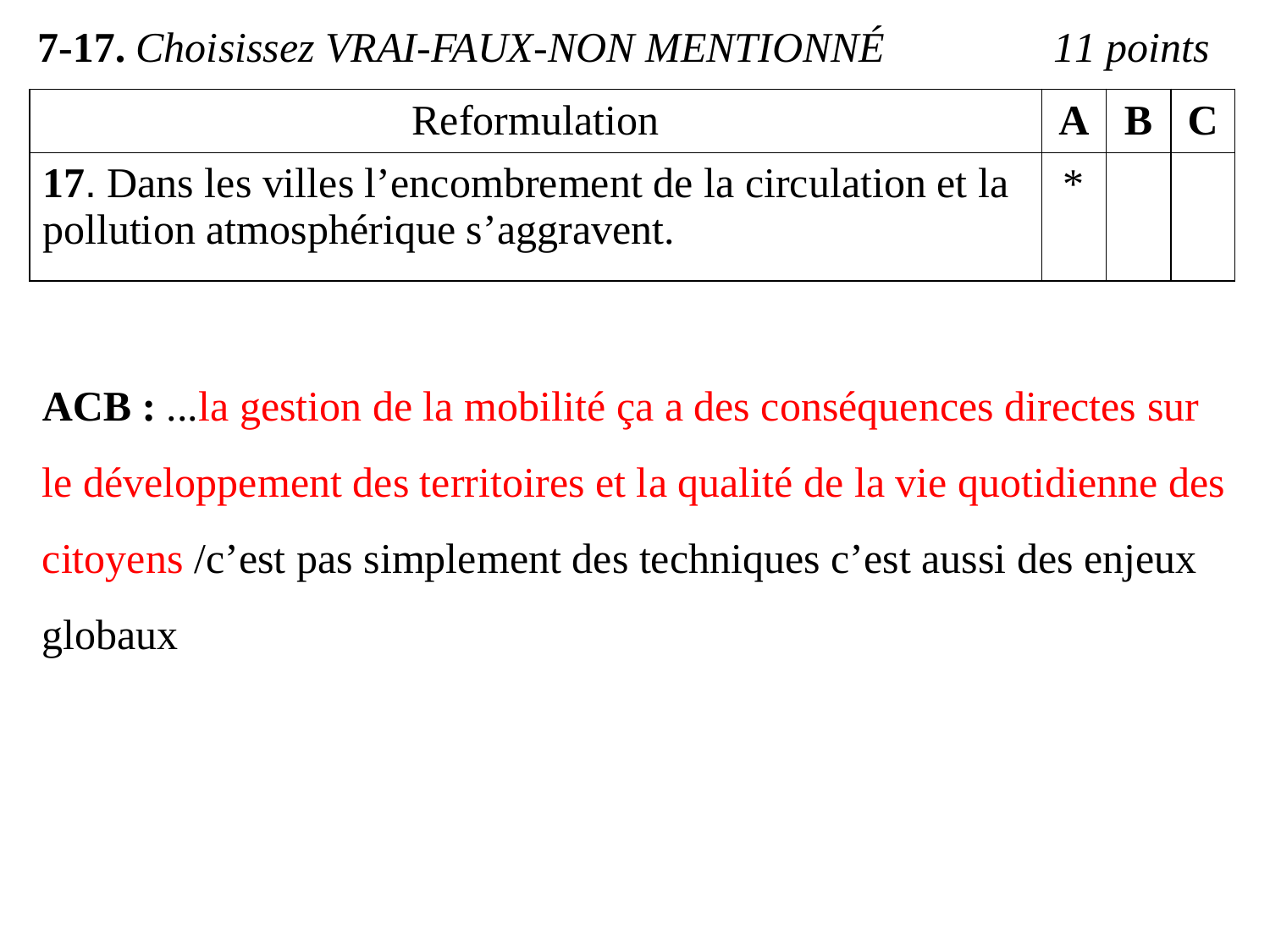

7-17. Choisissez VRAI-FAUX-NON MENTIONNÉ       	11 points
| Reformulation | A | B | C |
| --- | --- | --- | --- |
| 17. Dans les villes l’encombrement de la circulation et la pollution atmosphérique s’aggravent. | \* |  |  |
ACB : ...la gestion de la mobilité ça a des conséquences directes sur le développement des territoires et la qualité de la vie quotidienne des citoyens /c’est pas simplement des techniques c’est aussi des enjeux globaux